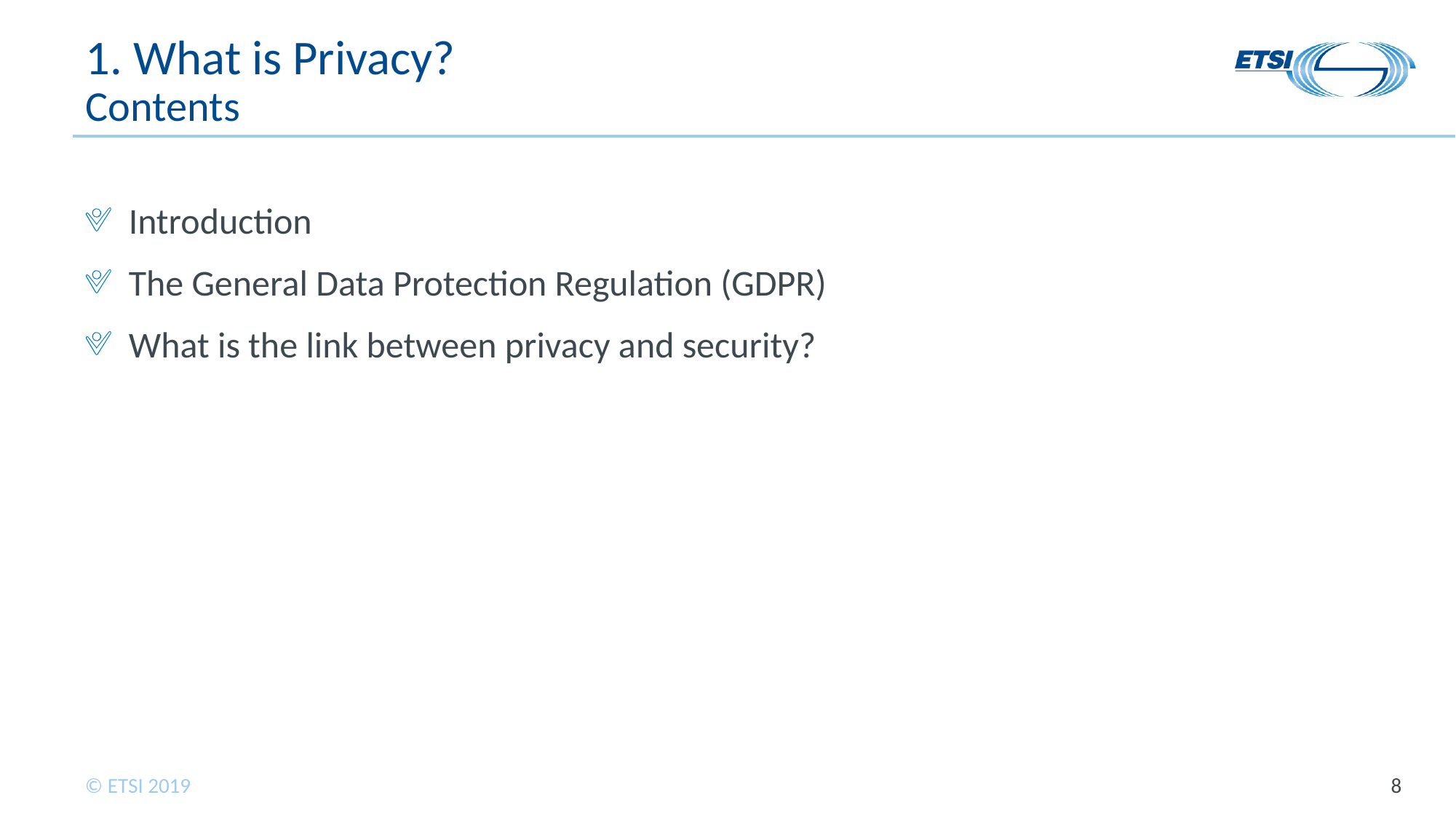

# 1. What is Privacy? Contents
Introduction
The General Data Protection Regulation (GDPR)
What is the link between privacy and security?